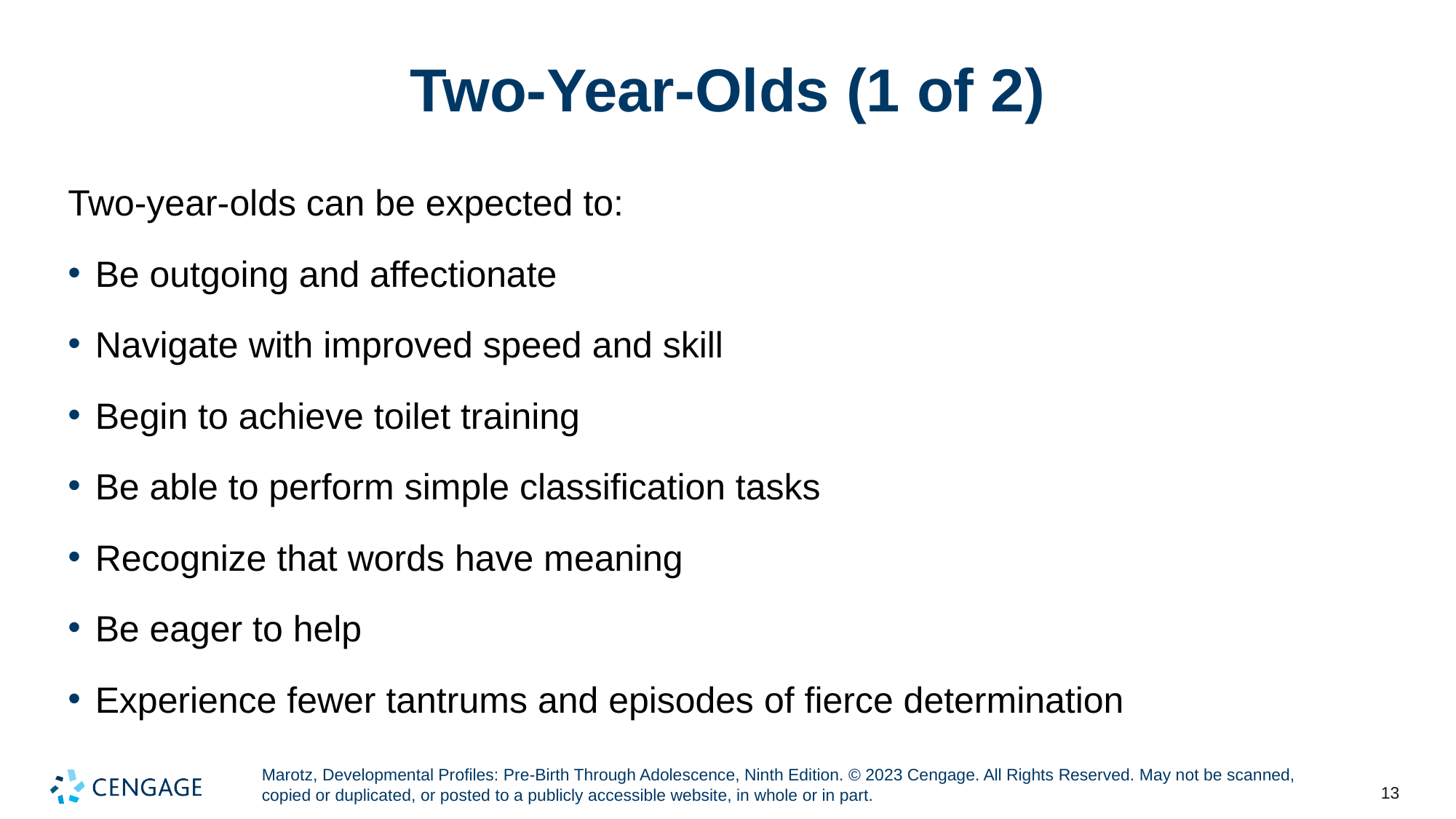

# Two-Year-Olds (1 of 2)
Two-year-olds can be expected to:
Be outgoing and affectionate
Navigate with improved speed and skill
Begin to achieve toilet training
Be able to perform simple classification tasks
Recognize that words have meaning
Be eager to help
Experience fewer tantrums and episodes of fierce determination